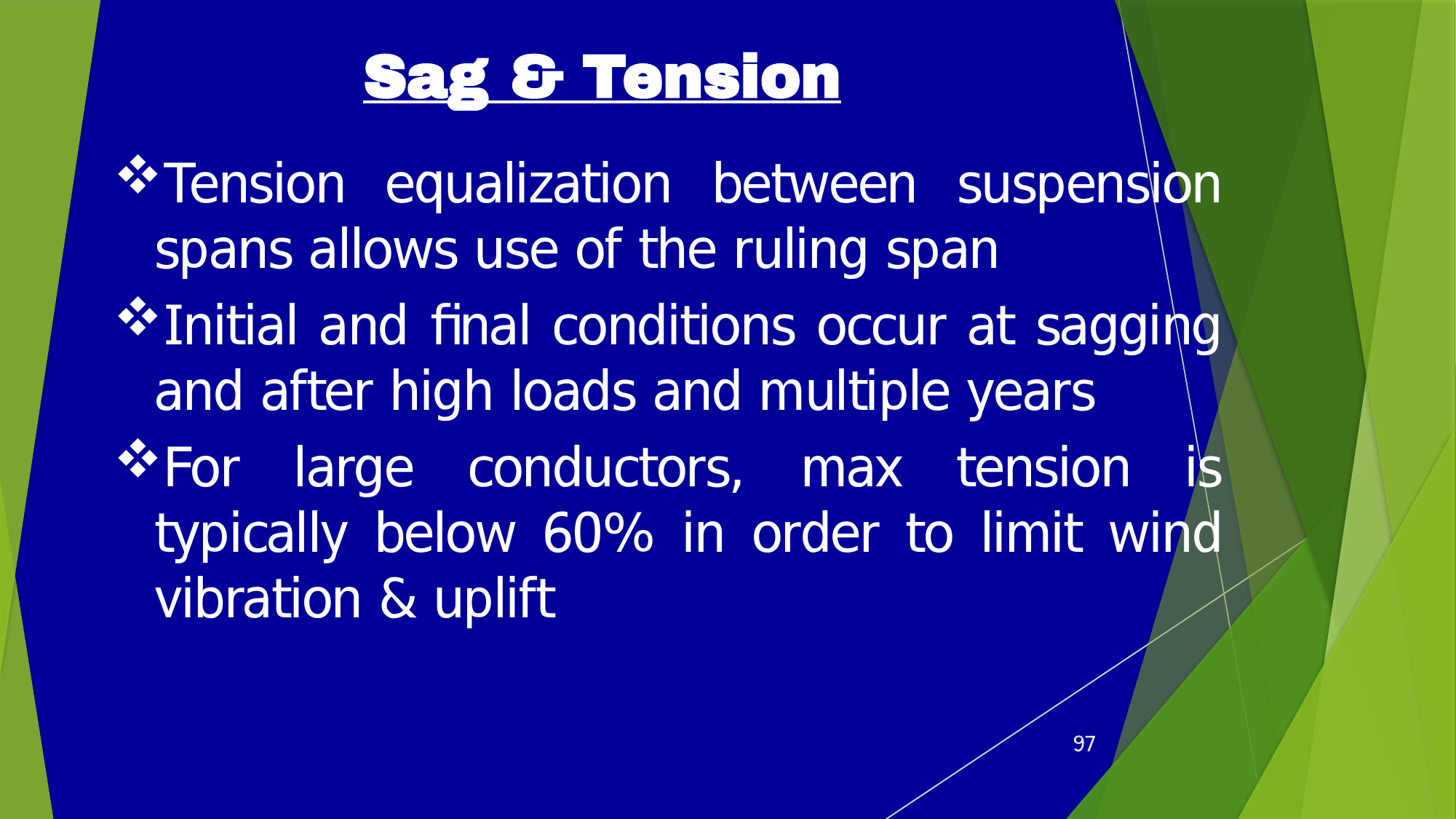

Sag & Tension
Tension equalization between suspension spans allows use of the ruling span
Initial and final conditions occur at sagging and after high loads and multiple years
For large conductors, max tension is typically below 60% in order to limit wind vibration & uplift
97